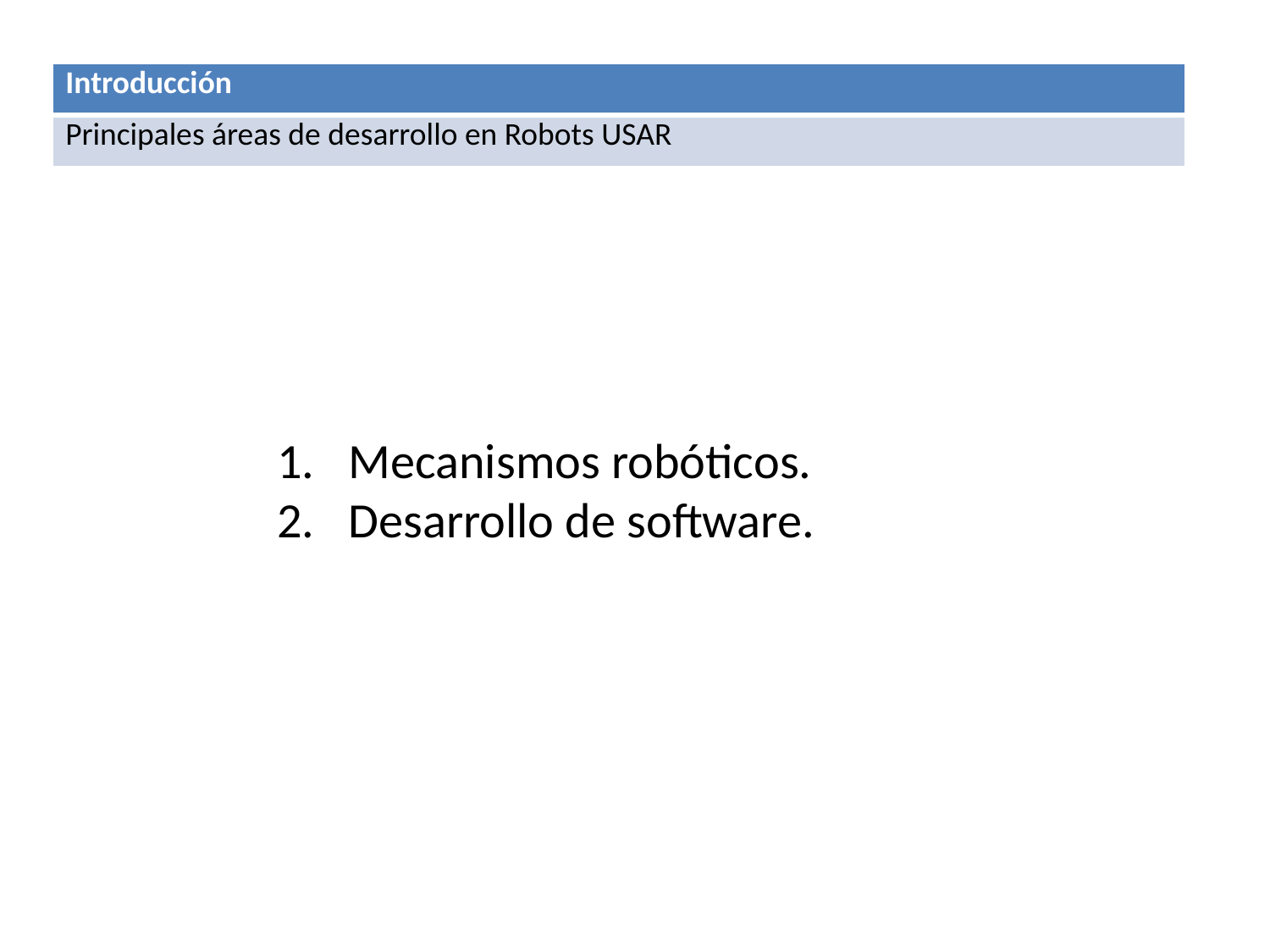

| Introducción |
| --- |
| Principales áreas de desarrollo en Robots USAR |
Mecanismos robóticos.
Desarrollo de software.